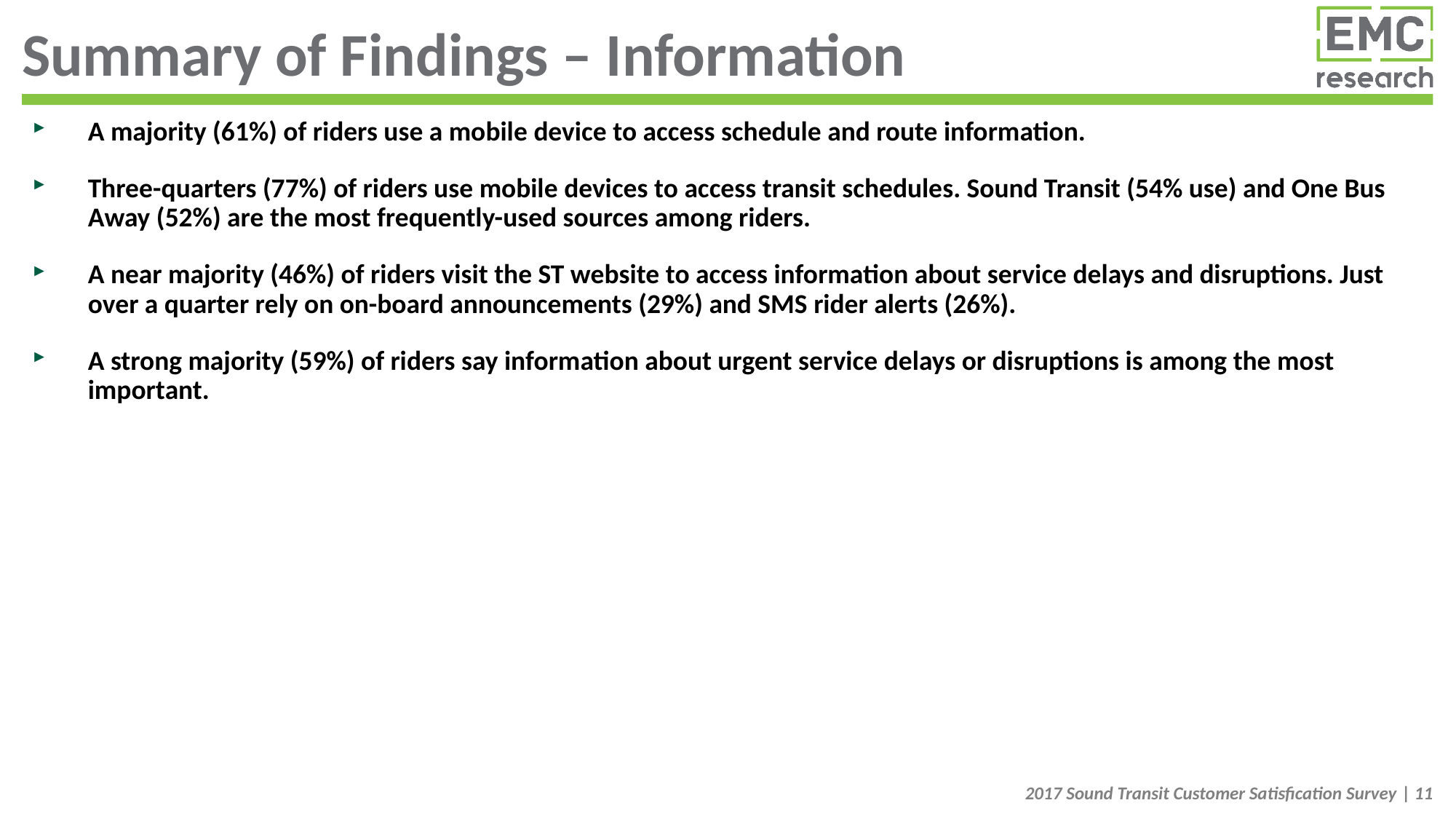

# Summary of Findings – Information
A majority (61%) of riders use a mobile device to access schedule and route information.
Three-quarters (77%) of riders use mobile devices to access transit schedules. Sound Transit (54% use) and One Bus Away (52%) are the most frequently-used sources among riders.
A near majority (46%) of riders visit the ST website to access information about service delays and disruptions. Just over a quarter rely on on-board announcements (29%) and SMS rider alerts (26%).
A strong majority (59%) of riders say information about urgent service delays or disruptions is among the most important.